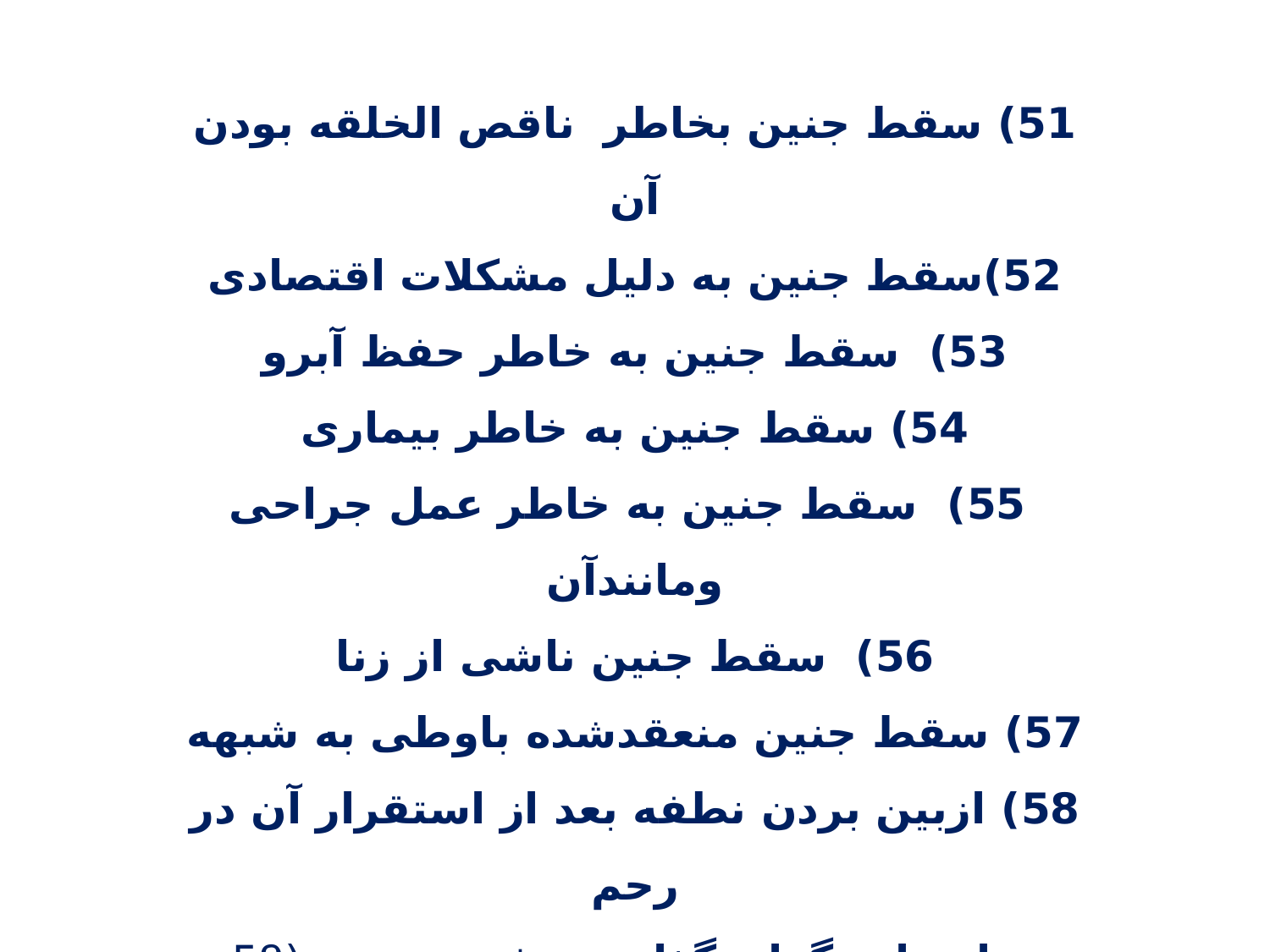

51) سقط جنین بخاطر  ناقص الخلقه بودن آن
52)سقط جنین به دلیل مشکلات اقتصادی
53)  سقط جنین به خاطر حفظ آبرو
54) سقط جنین به خاطر بیماری
 55)  سقط جنین به خاطر عمل جراحی ومانندآن
56)  سقط جنین ناشی از زنا
57) سقط جنین منعقدشده باوطی به شبهه
58) ازبین بردن نطفه بعد از استقرار آن در رحم
59)دراختیاردیگران گذاردن دفترچه بیمه خودویااستفاده ازدفترچه بیمه دیگران